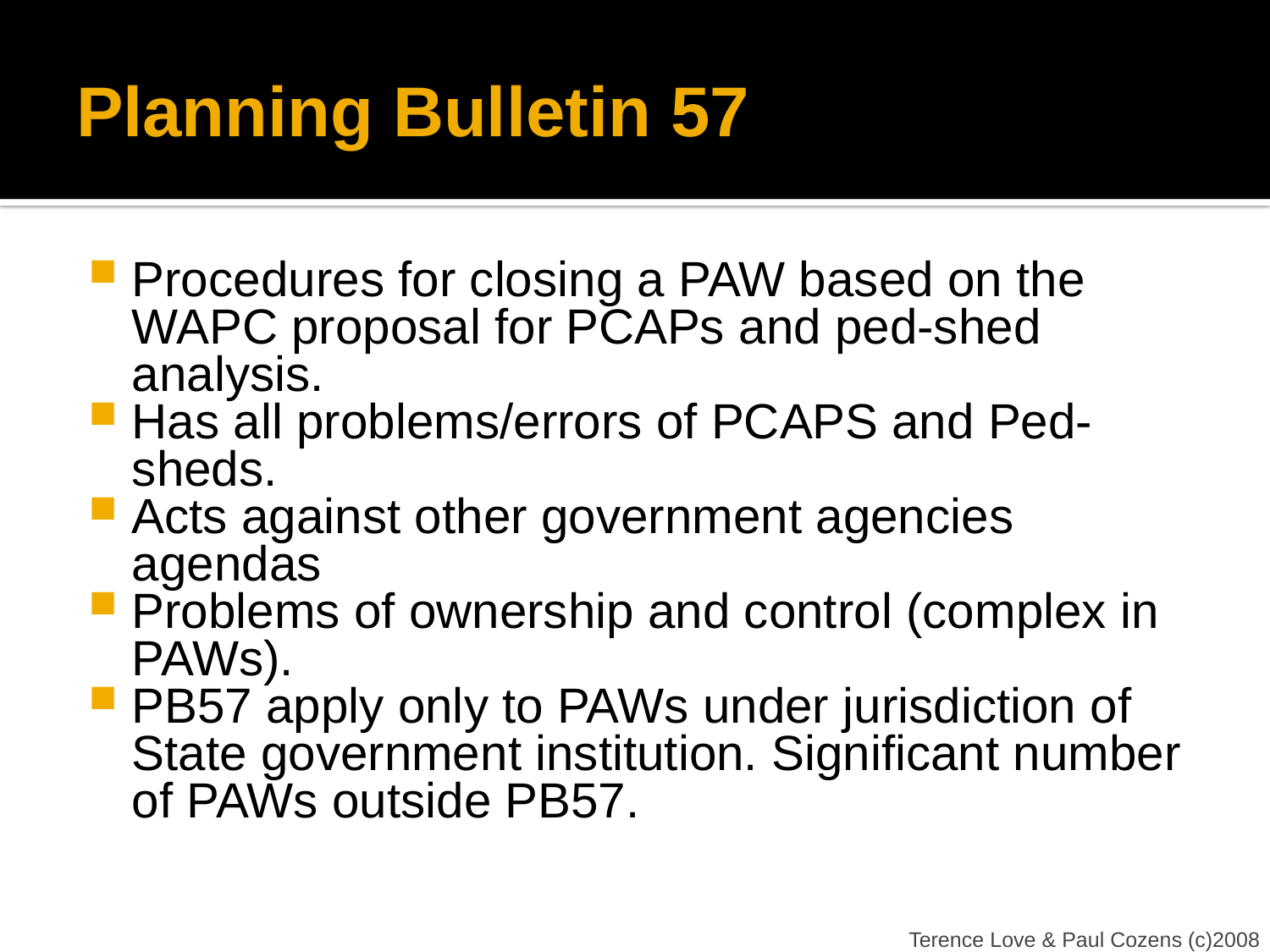

# Planning Bulletin 57
Procedures for closing a PAW based on the WAPC proposal for PCAPs and ped-shed analysis.
Has all problems/errors of PCAPS and Ped-sheds.
Acts against other government agencies agendas
Problems of ownership and control (complex in PAWs).
PB57 apply only to PAWs under jurisdiction of State government institution. Significant number of PAWs outside PB57.
Terence Love & Paul Cozens (c)2008